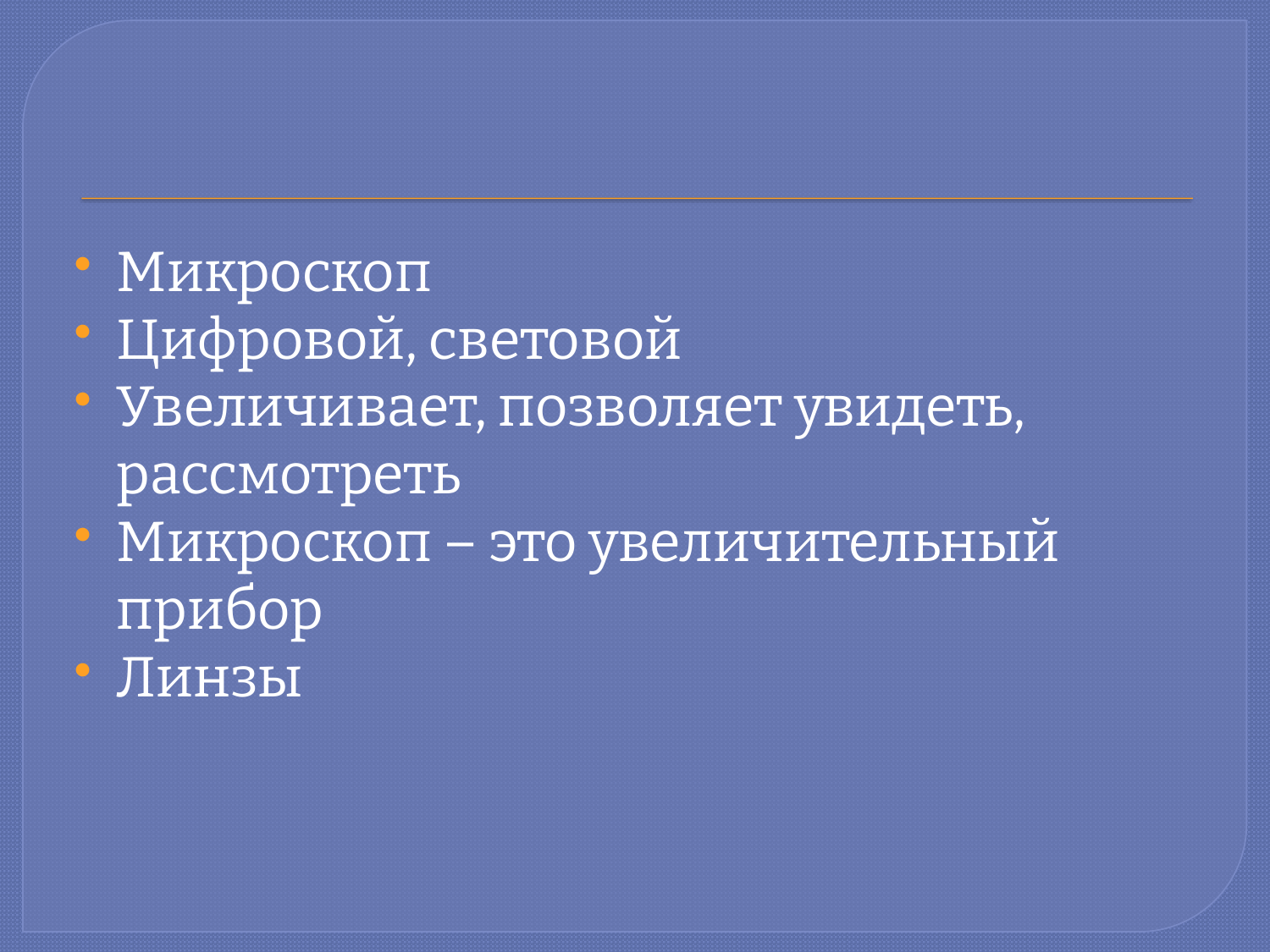

#
Микроскоп
Цифровой, световой
Увеличивает, позволяет увидеть, рассмотреть
Микроскоп – это увеличительный прибор
Линзы